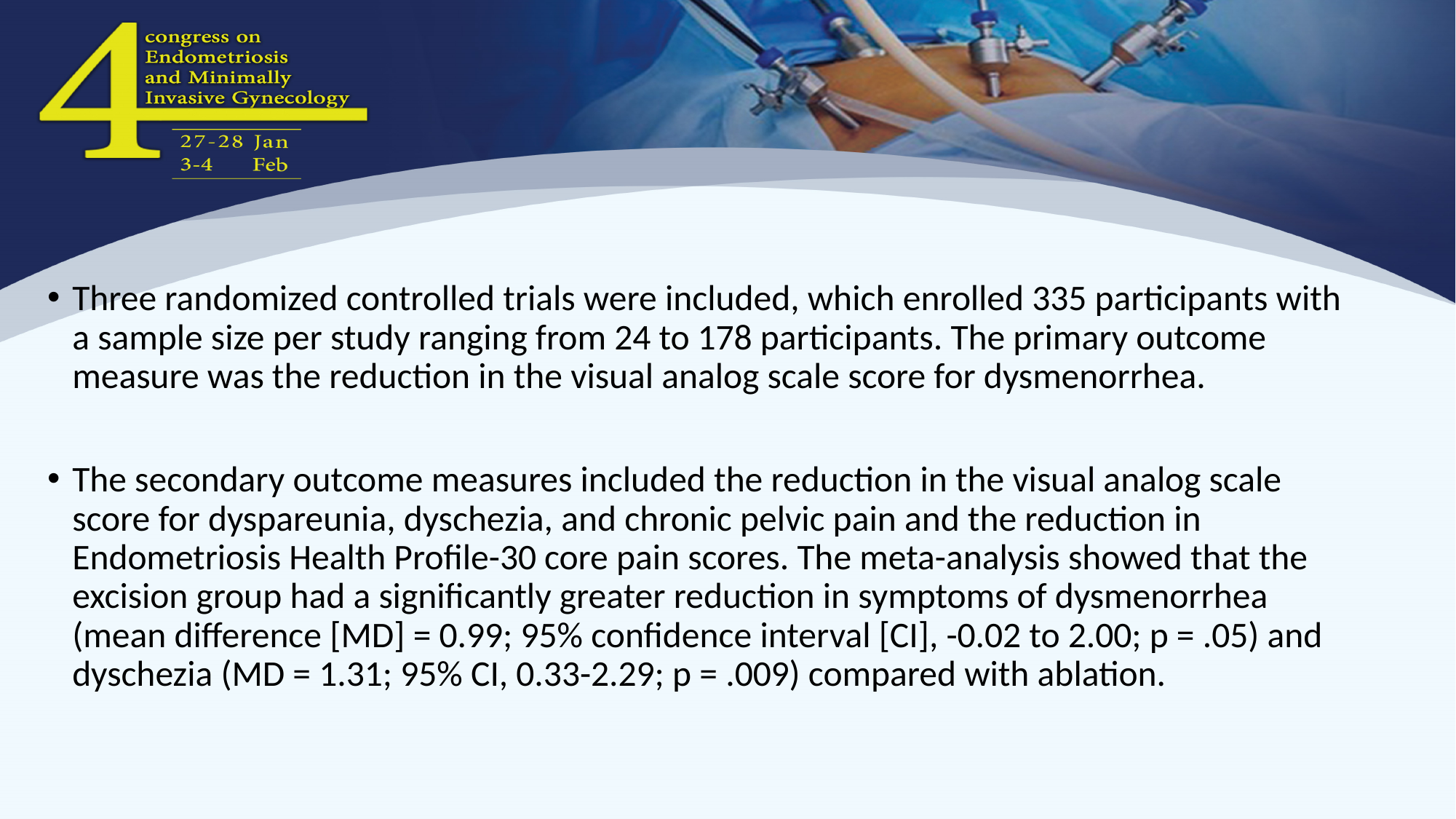

#

Three randomized controlled trials were included, which enrolled 335 participants with a sample size per study ranging from 24 to 178 participants. The primary outcome measure was the reduction in the visual analog scale score for dysmenorrhea.

The secondary outcome measures included the reduction in the visual analog scale score for dyspareunia, dyschezia, and chronic pelvic pain and the reduction in Endometriosis Health Profile-30 core pain scores. The meta-analysis showed that the excision group had a significantly greater reduction in symptoms of dysmenorrhea (mean difference [MD] = 0.99; 95% confidence interval [CI], -0.02 to 2.00; p = .05) and dyschezia (MD = 1.31; 95% CI, 0.33-2.29; p = .009) compared with ablation.